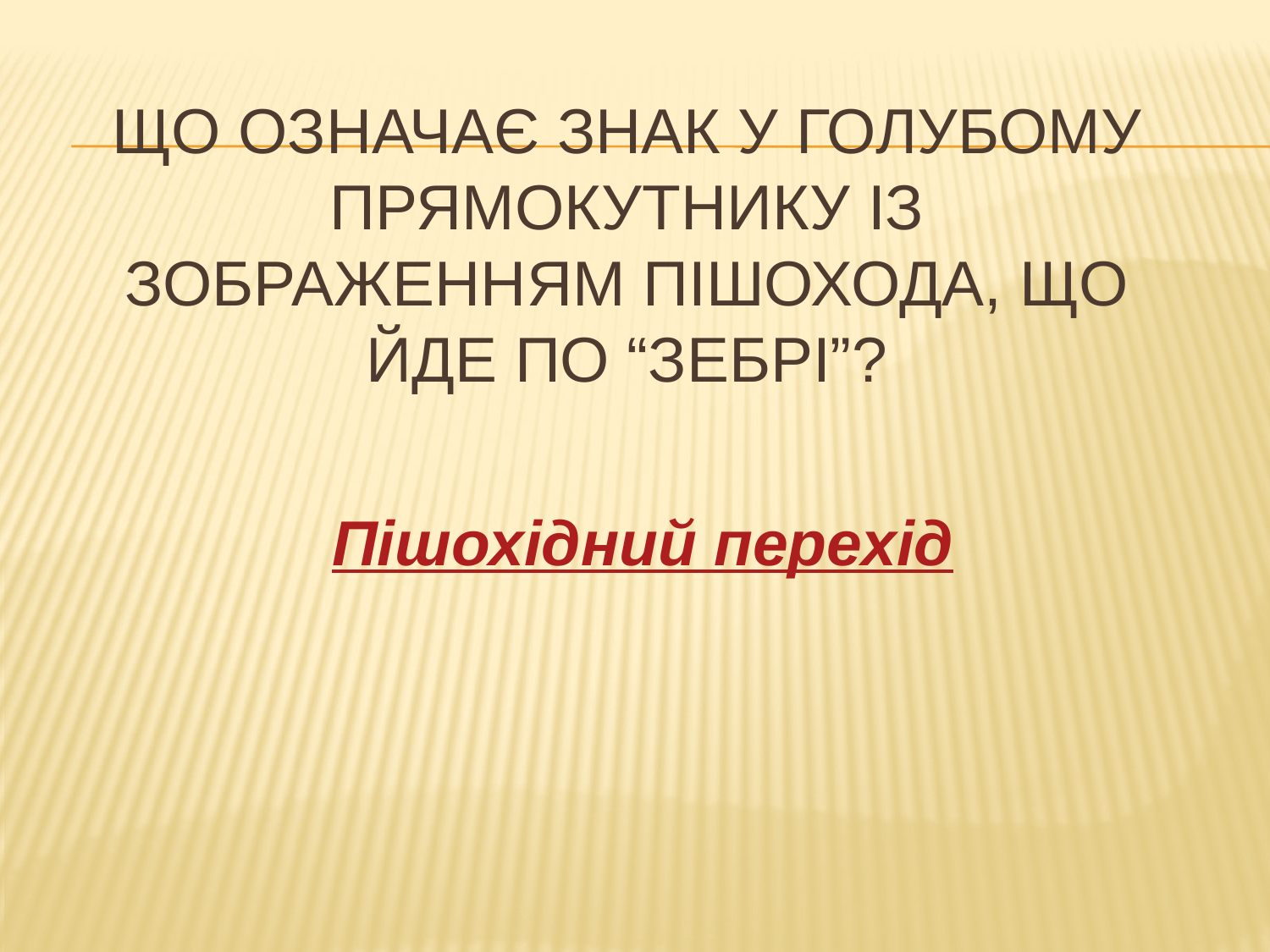

# Що означає знак у голубому прямокутнику із зображенням пішохода, що йде по “зебрі”?
Пішохідний перехід